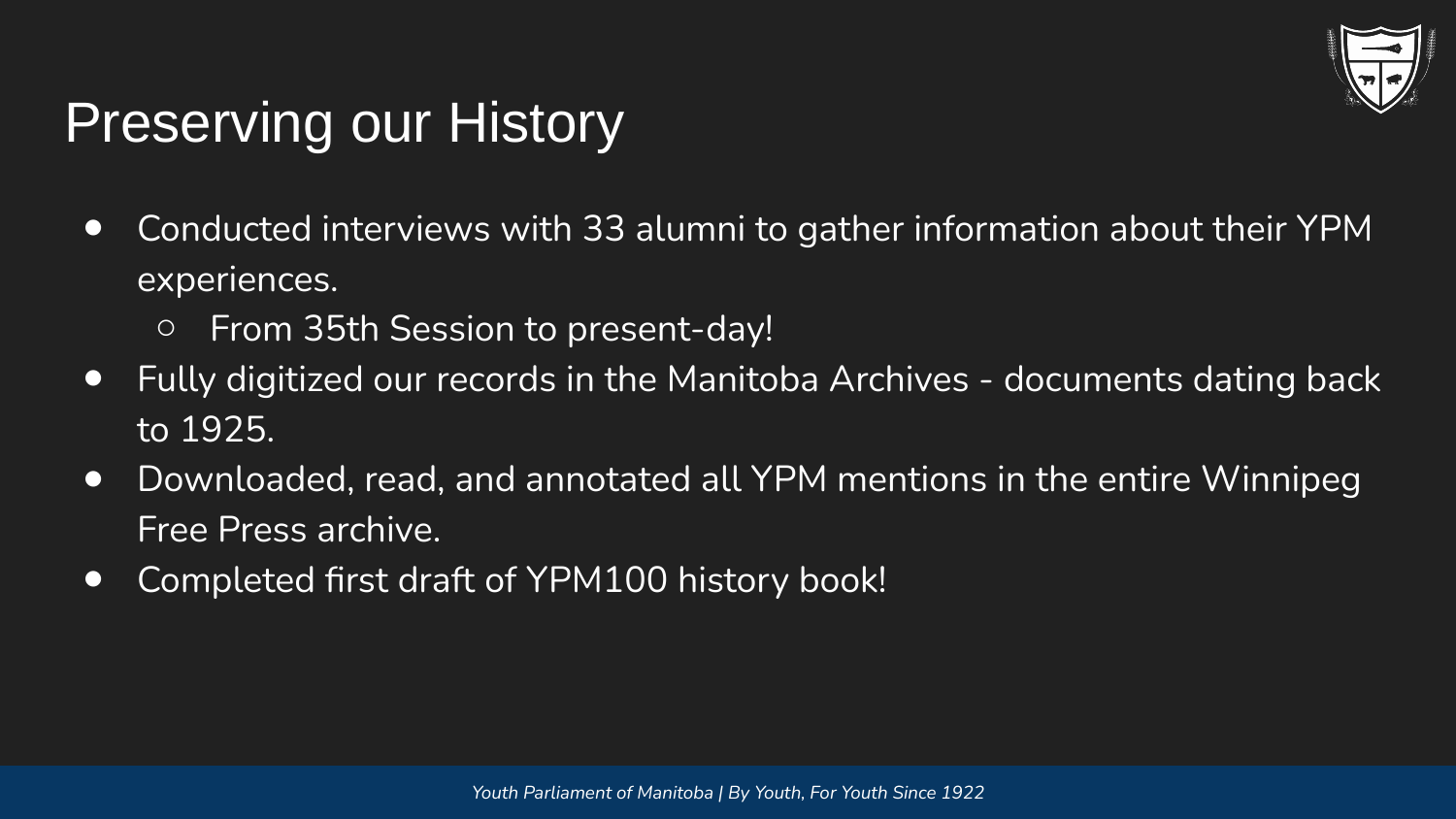

# Preserving our History
Conducted interviews with 33 alumni to gather information about their YPM experiences.
From 35th Session to present-day!
Fully digitized our records in the Manitoba Archives - documents dating back to 1925.
Downloaded, read, and annotated all YPM mentions in the entire Winnipeg Free Press archive.
Completed first draft of YPM100 history book!